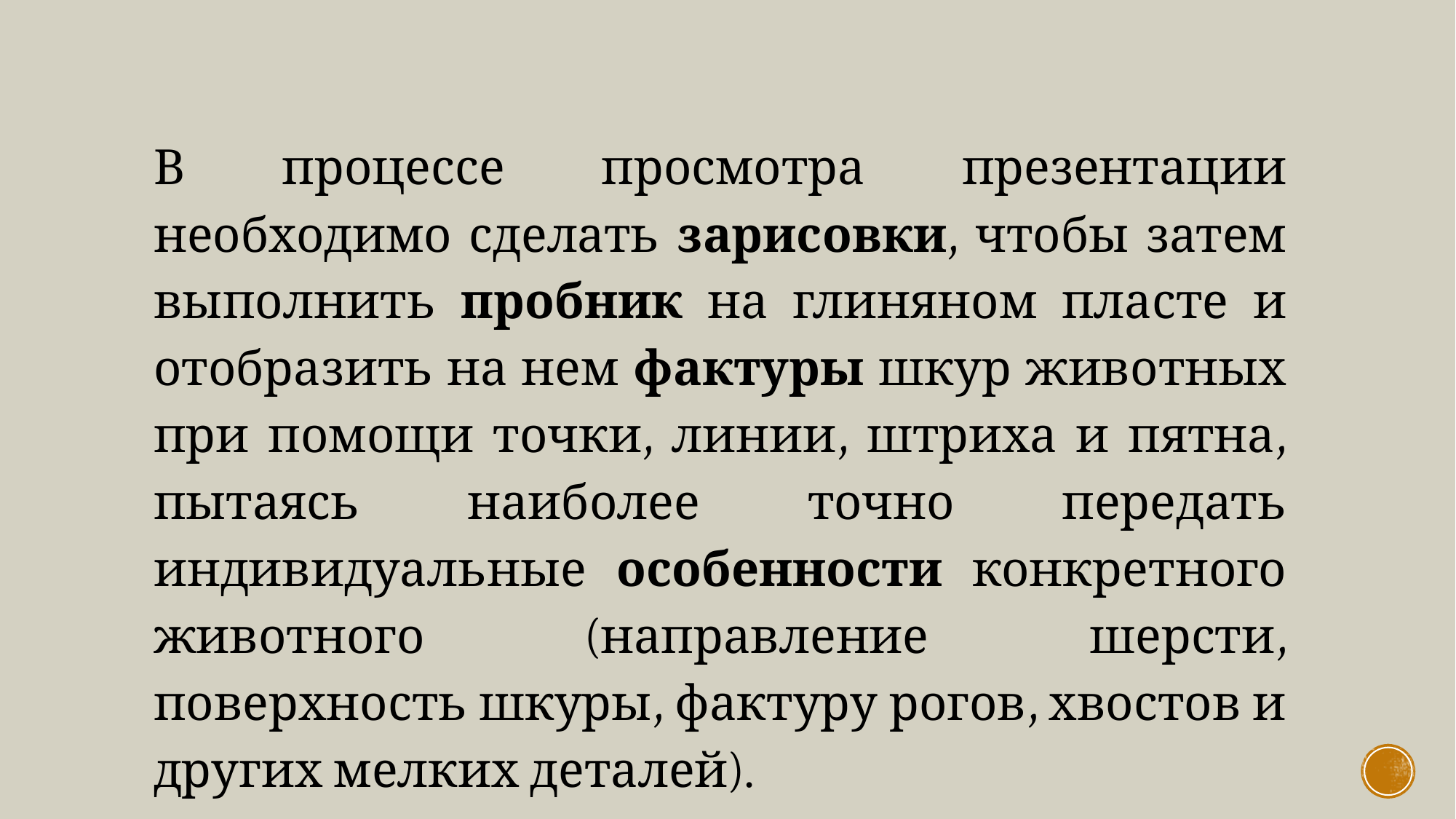

В процессе просмотра презентации необходимо сделать зарисовки, чтобы затем выполнить пробник на глиняном пласте и отобразить на нем фактуры шкур животных при помощи точки, линии, штриха и пятна, пытаясь наиболее точно передать индивидуальные особенности конкретного животного (направление шерсти, поверхность шкуры, фактуру рогов, хвостов и других мелких деталей).